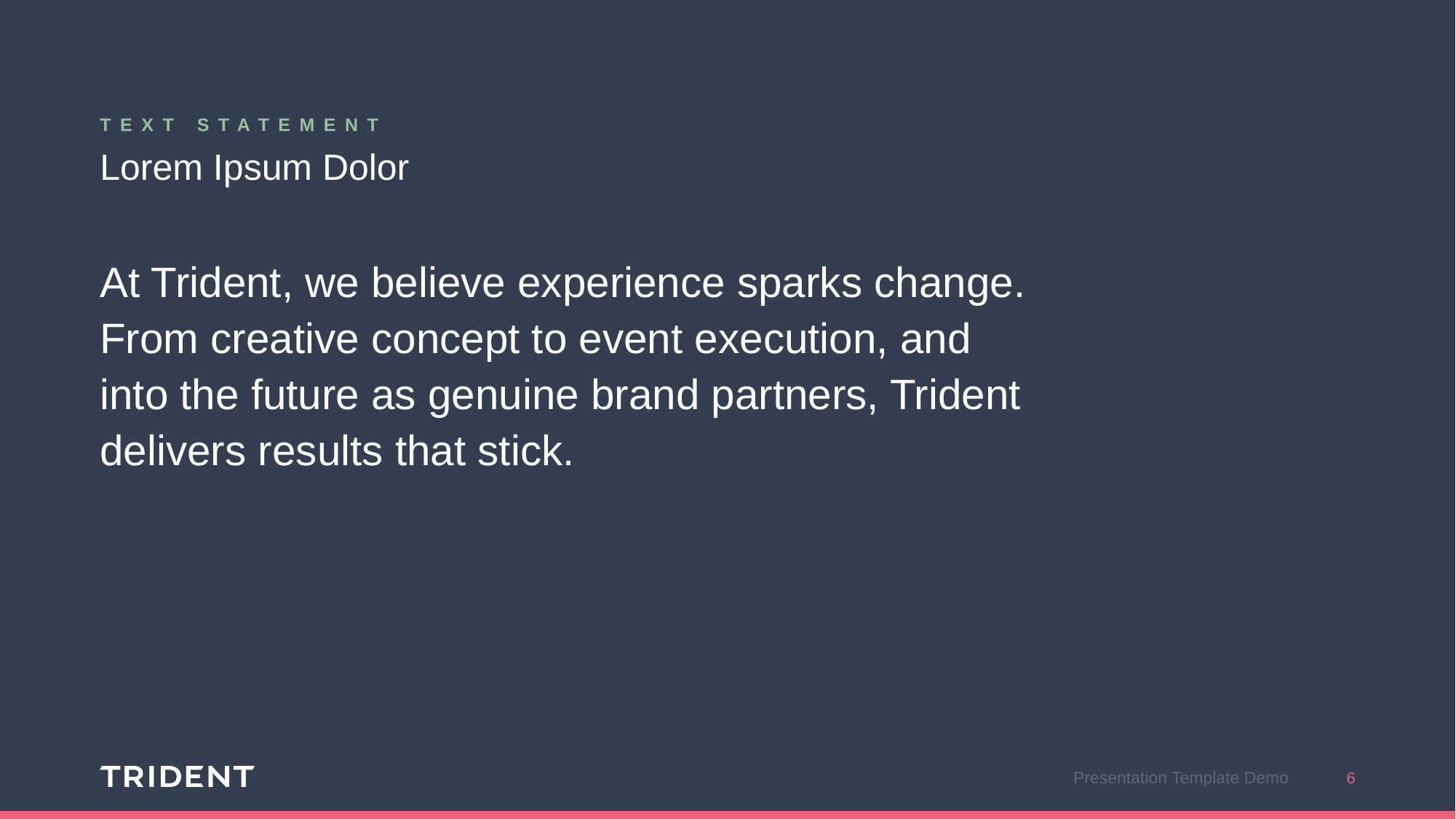

TEXT STATEMENT
# Lorem Ipsum Dolor
At Trident, we believe experience sparks change. From creative concept to event execution, and into the future as genuine brand partners, Trident delivers results that stick.
6
Presentation Template Demo